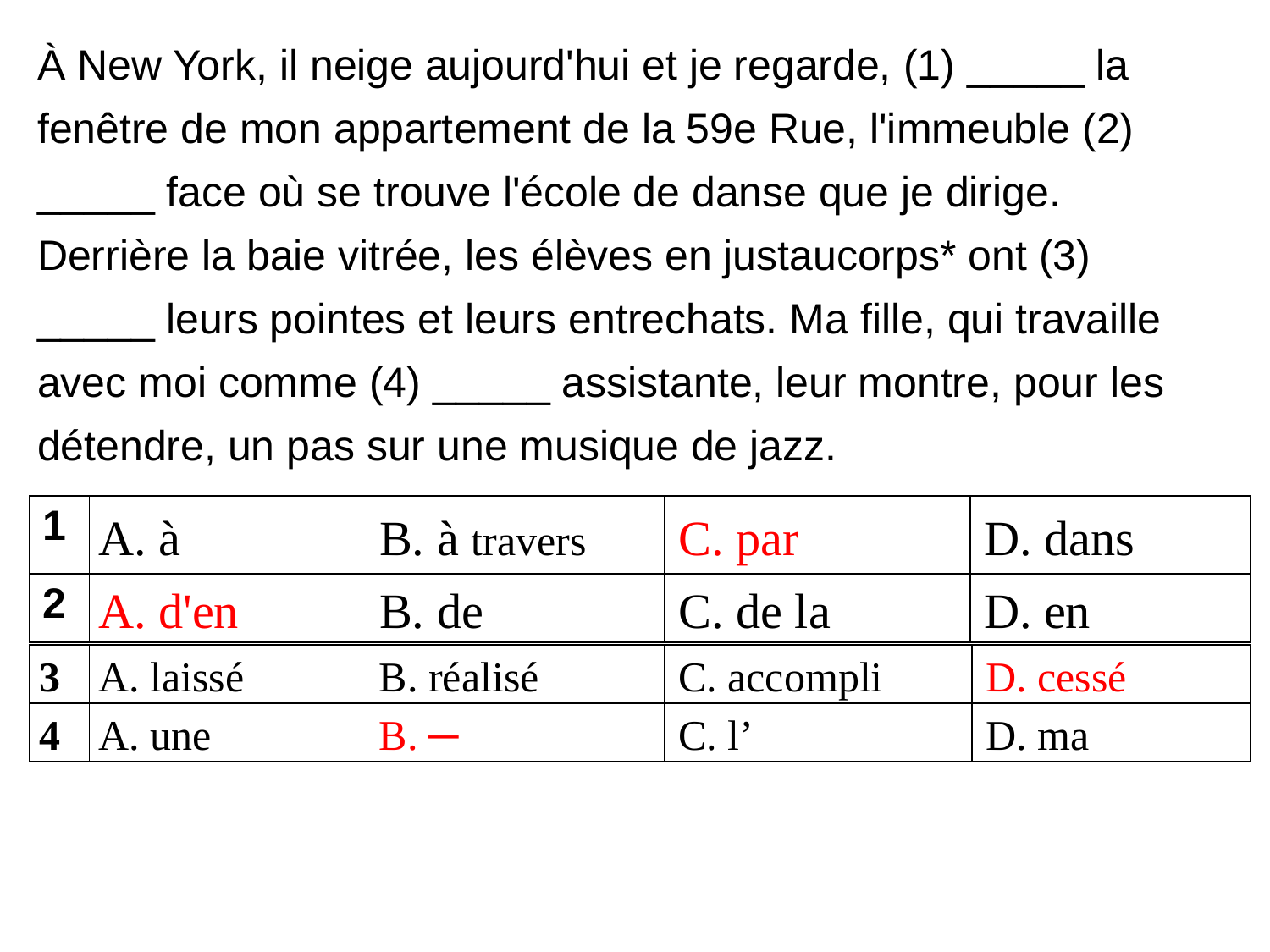

À New York, il neige aujourd'hui et je regarde, (1) _____ la fenêtre de mon appartement de la 59e Rue, l'immeuble (2) _____ face où se trouve l'école de danse que je dirige. Derrière la baie vitrée, les élèves en justaucorps* ont (3) _____ leurs pointes et leurs entrechats. Ma fille, qui travaille avec moi comme (4) _____ assistante, leur montre, pour les détendre, un pas sur une musique de jazz.

| 1 | А. à | B. à travers | C. par | D. dans |
| --- | --- | --- | --- | --- |
| 2 | А. d'en | B. de | C. de la | D. en |
| 3 | А. laissé | B. réalisé | C. accompli | D. cessé |
| --- | --- | --- | --- | --- |
| 4 | А. une | B. ─ | C. l’ | D. ma |